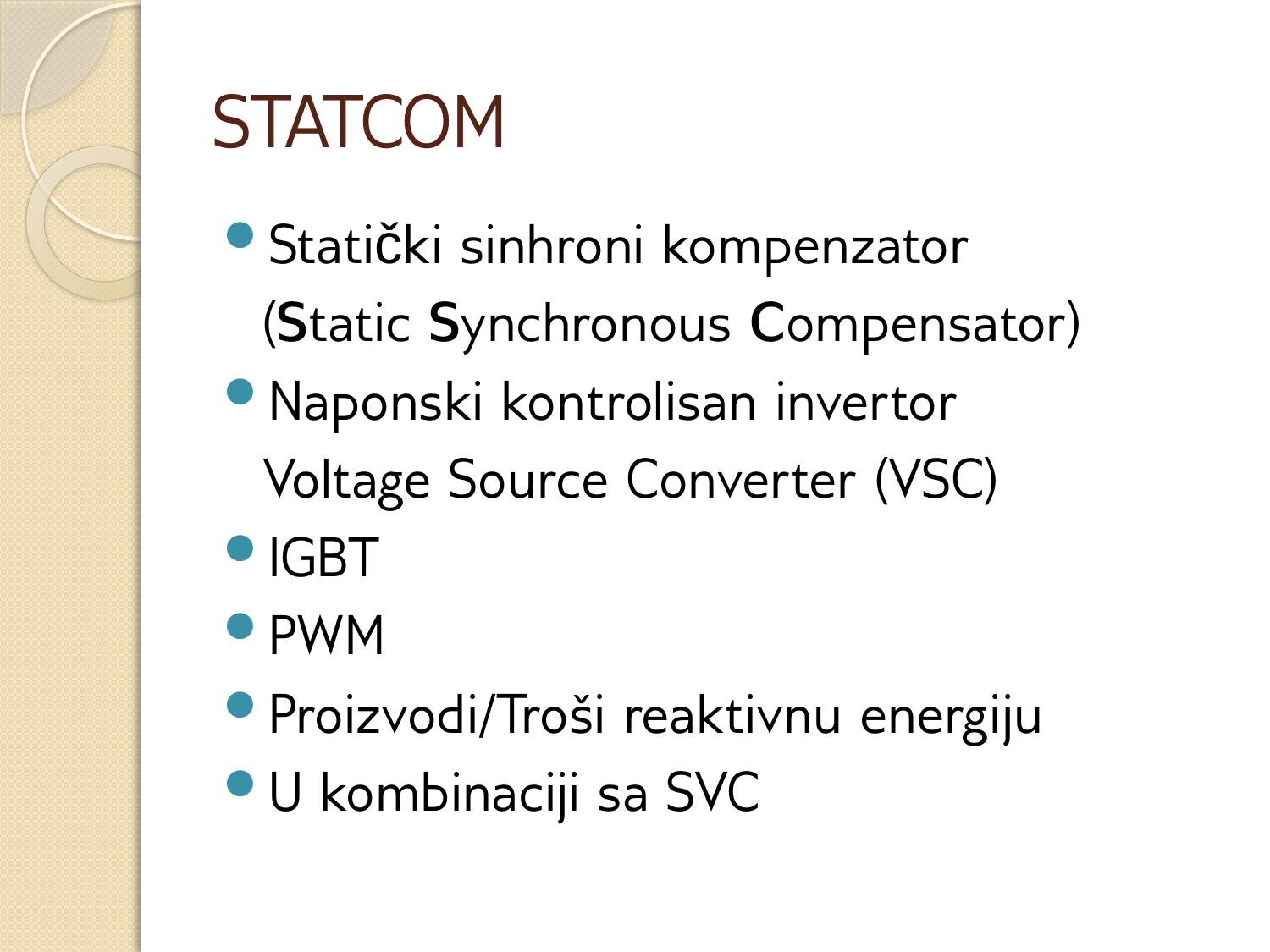

# STATCOM
Statički sinhroni kompenzator
	(Static Synchronous Compensator)
Naponski kontrolisan invertor
	Voltage Source Converter (VSC)
IGBT
PWM
Proizvodi/Troši reaktivnu energiju
U kombinaciji sa SVC